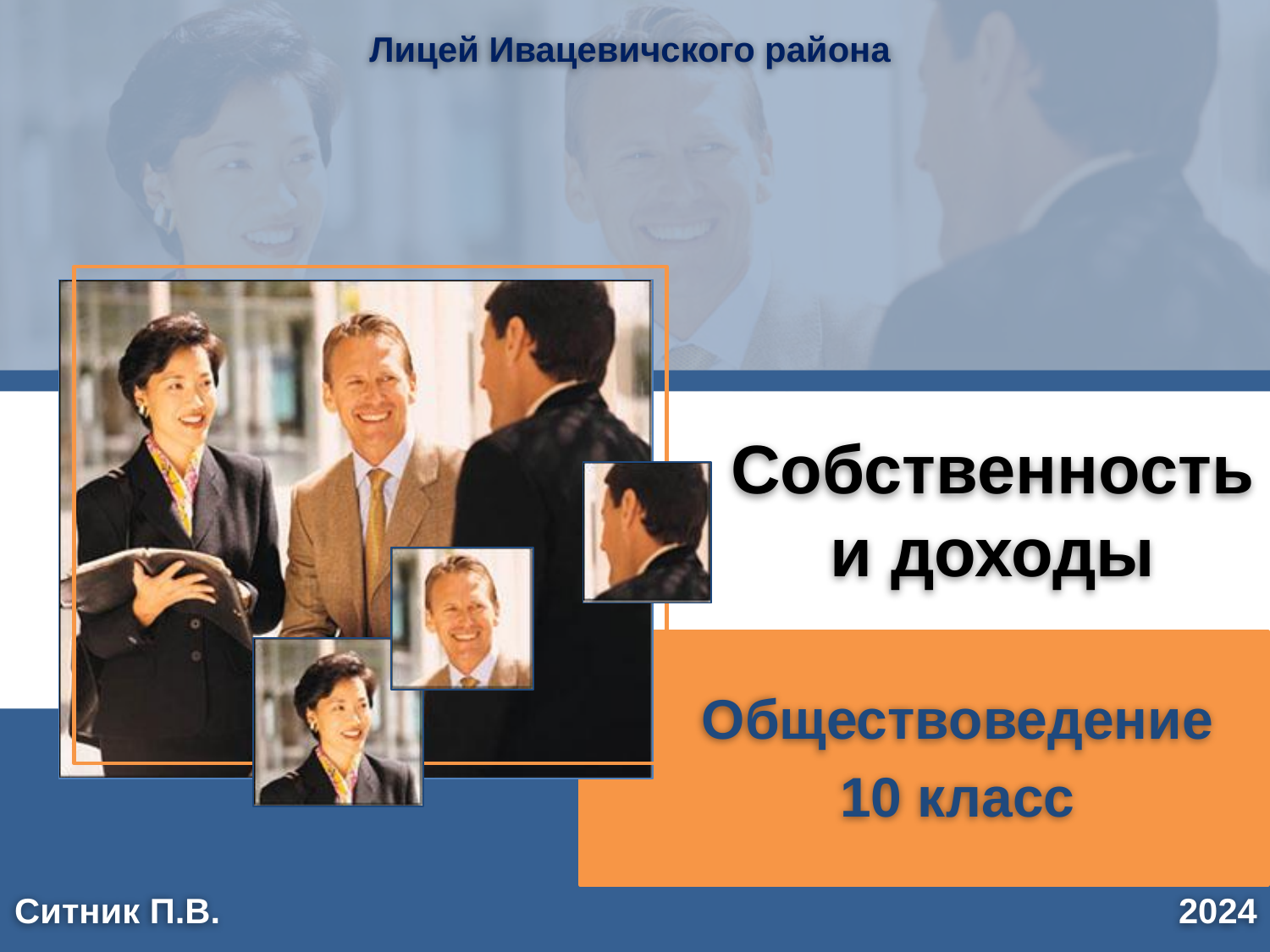

Лицей Ивацевичского района
# Собственность и доходы
Обществоведение
10 класс
2024
Ситник П.В.